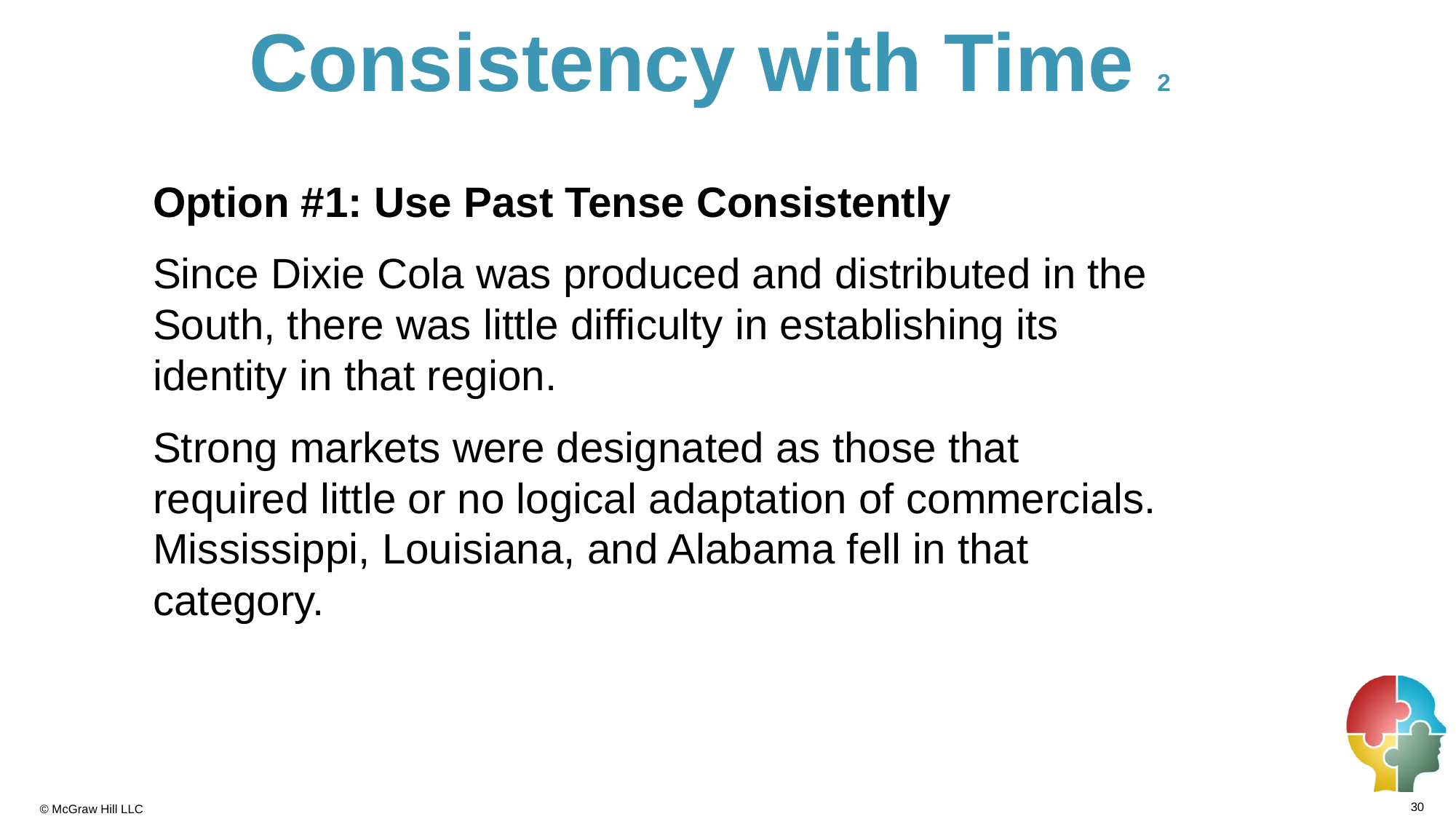

# Consistency with Time 2
Option #1: Use Past Tense Consistently
Since Dixie Cola was produced and distributed in the South, there was little difficulty in establishing its identity in that region.
Strong markets were designated as those that required little or no logical adaptation of commercials. Mississippi, Louisiana, and Alabama fell in that category.
30